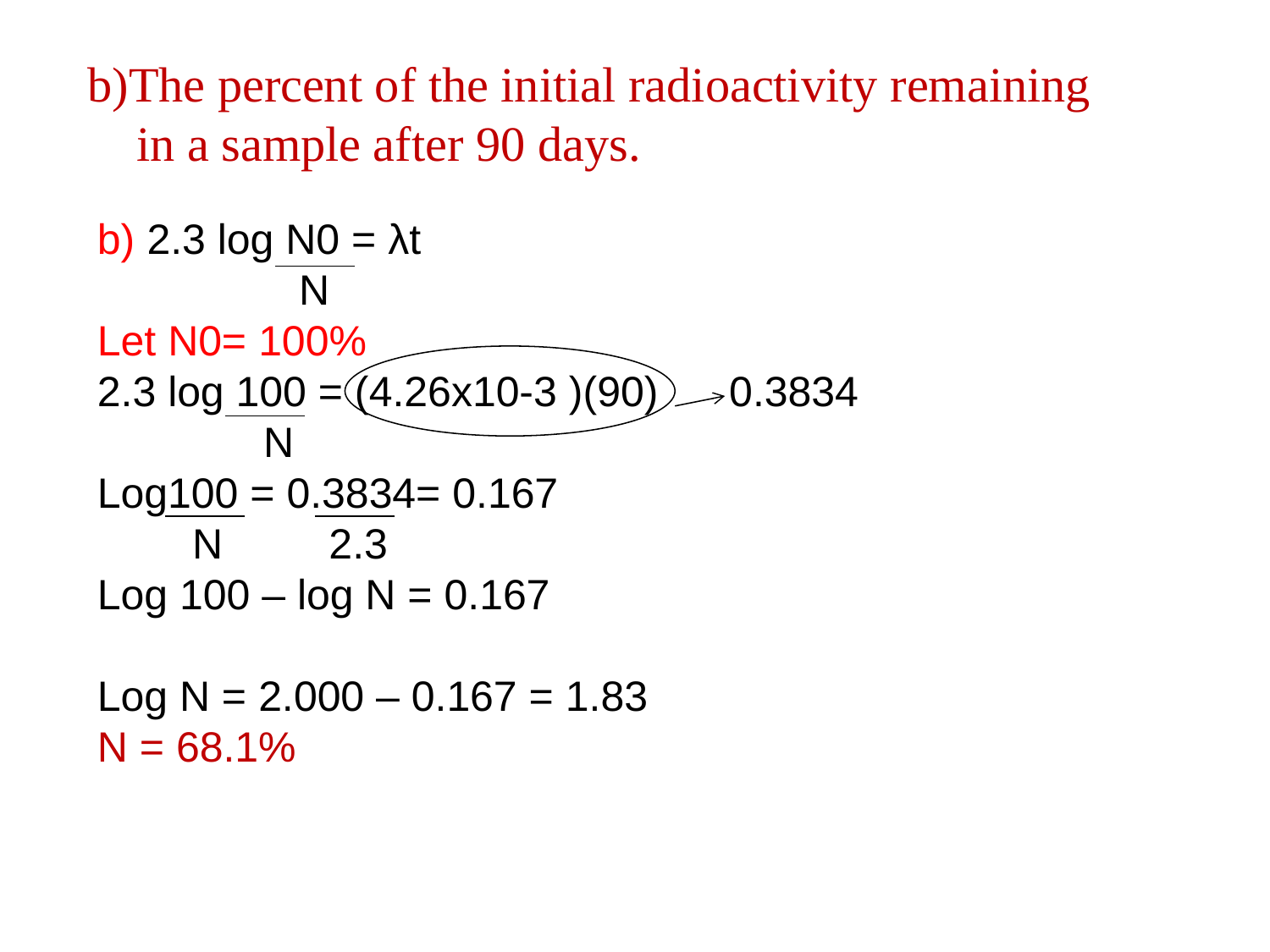

b)The percent of the initial radioactivity remaining
    in a sample after 90 days.
b) 2.3 log N0 = λt
                 N
Let N0= 100%
2.3 log 100 = (4.26x10-3 )(90)      0.3834
              N
Log100 = 0.3834= 0.167
        N         2.3
Log 100 – log N = 0.167

Log N = 2.000 – 0.167 = 1.83
N = 68.1%